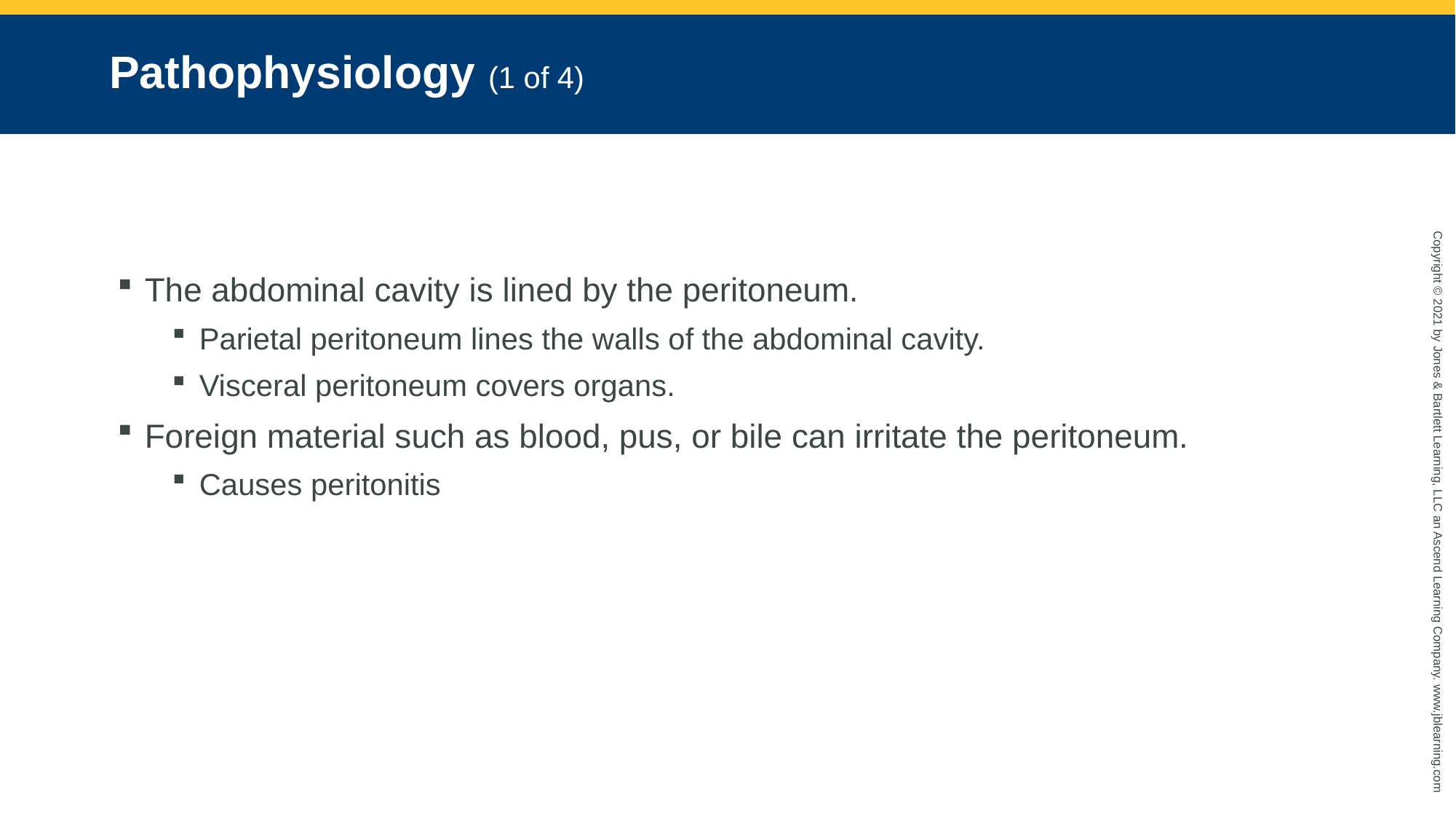

# Pathophysiology (1 of 4)
The abdominal cavity is lined by the peritoneum.
Parietal peritoneum lines the walls of the abdominal cavity.
Visceral peritoneum covers organs.
Foreign material such as blood, pus, or bile can irritate the peritoneum.
Causes peritonitis